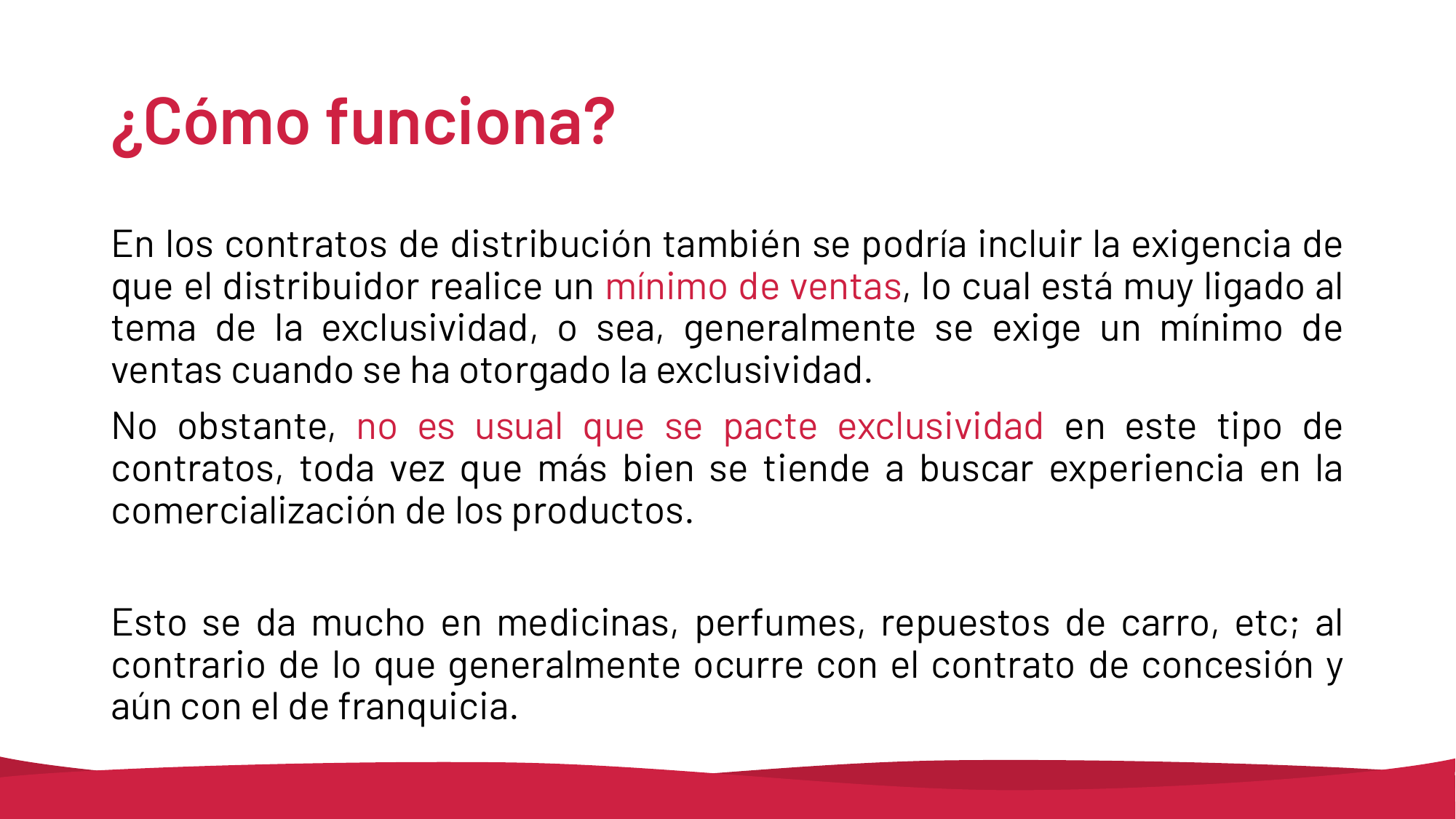

# ¿Cómo funciona?
En los contratos de distribución también se podría incluir la exigencia de que el distribuidor realice un mínimo de ventas, lo cual está muy ligado al tema de la exclusividad, o sea, generalmente se exige un mínimo de ventas cuando se ha otorgado la exclusividad.
No obstante, no es usual que se pacte exclusividad en este tipo de contratos, toda vez que más bien se tiende a buscar experiencia en la comercialización de los productos.

Esto se da mucho en medicinas, perfumes, repuestos de carro, etc; al contrario de lo que generalmente ocurre con el contrato de concesión y aún con el de franquicia.